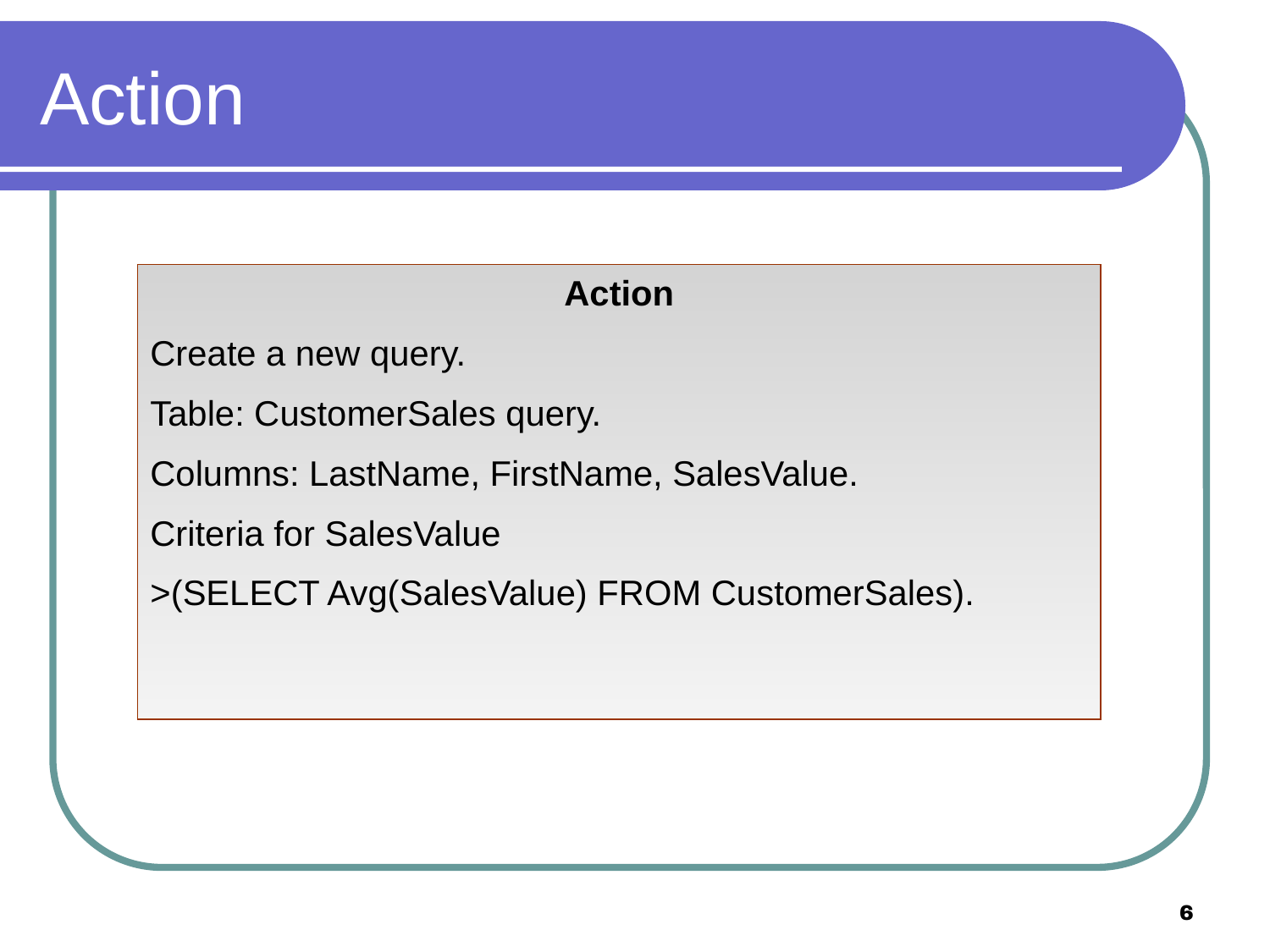

# Action
Action
Create a new query.
Table: CustomerSales query.
Columns: LastName, FirstName, SalesValue.
Criteria for SalesValue
>(SELECT Avg(SalesValue) FROM CustomerSales).
6